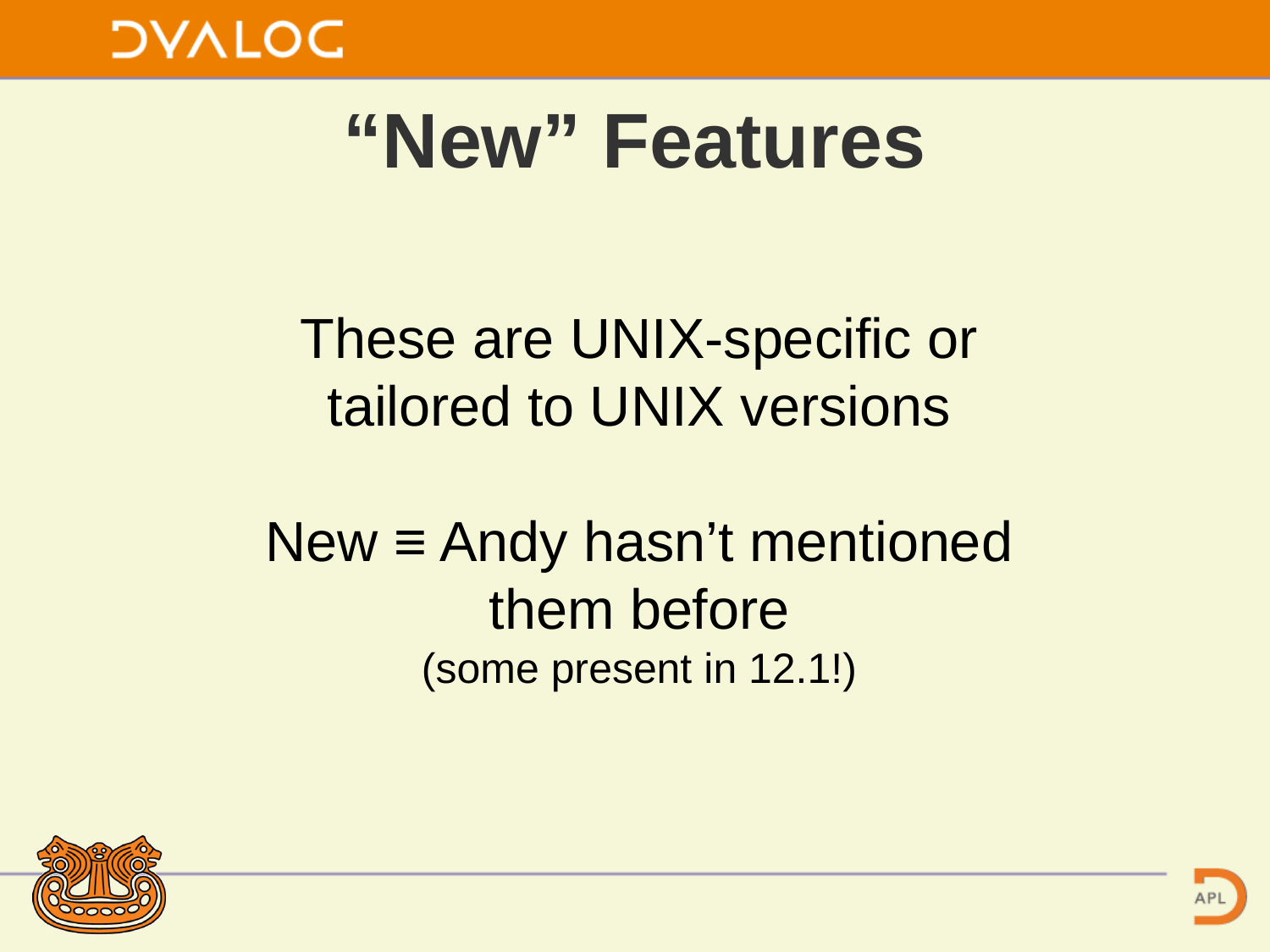

# “New” Features
These are UNIX-specific or tailored to UNIX versions

New ≡ Andy hasn’t mentioned them before
(some present in 12.1!)